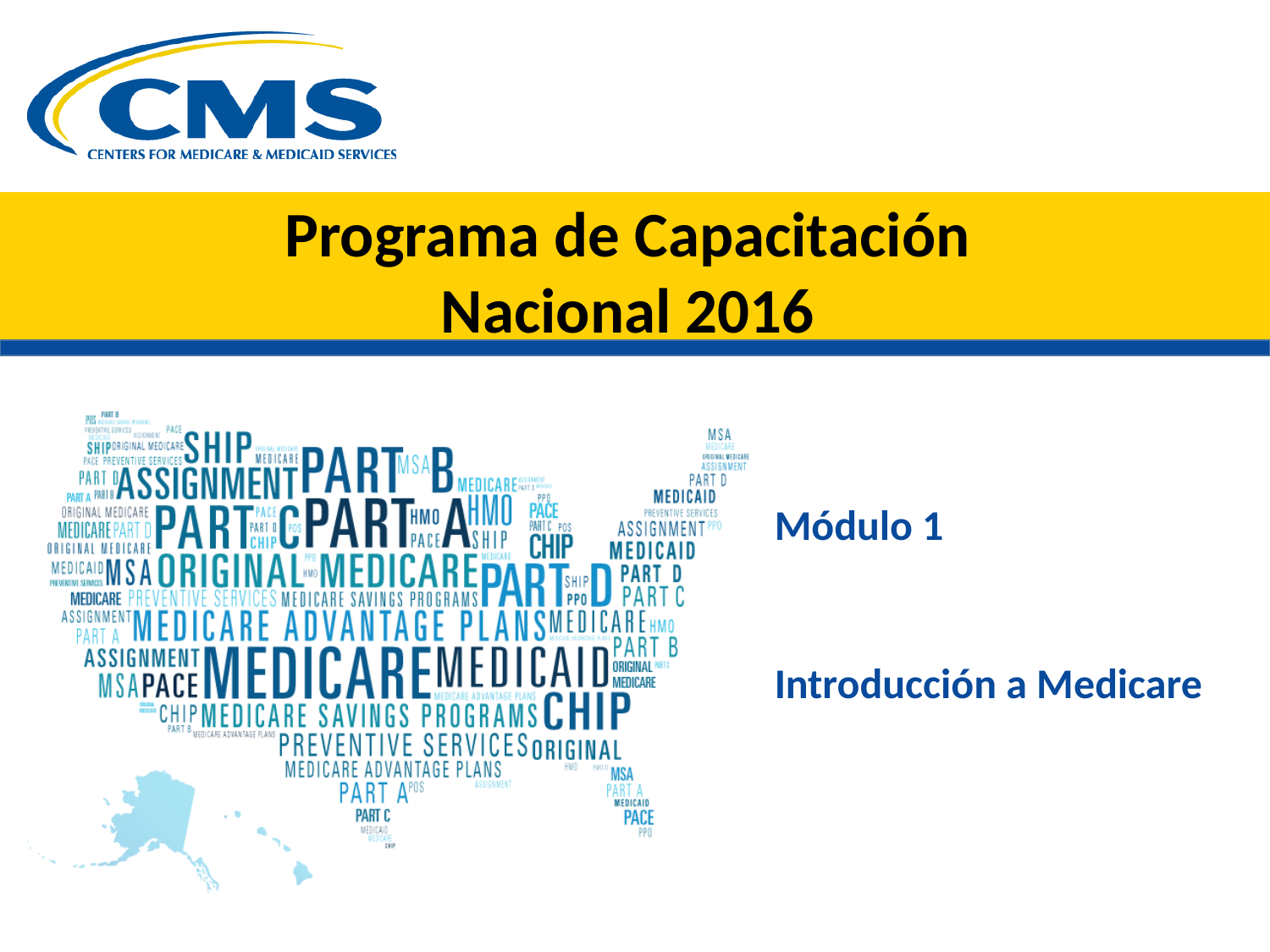

Programa de Capacitación Nacional 2016
#

Módulo 1

Introducción a Medicare